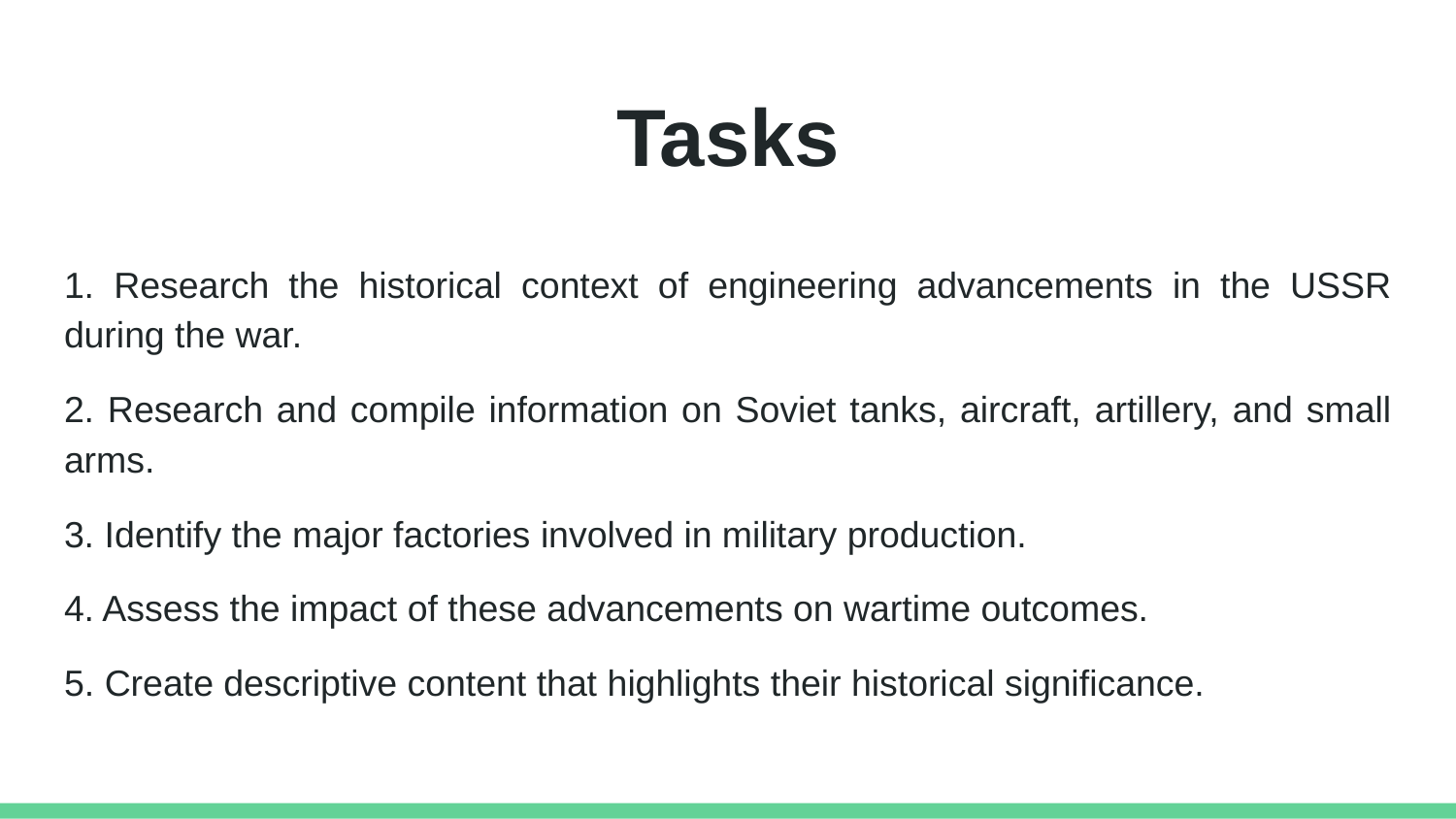

# Tasks
1. Research the historical context of engineering advancements in the USSR during the war.
2. Research and compile information on Soviet tanks, aircraft, artillery, and small arms.
3. Identify the major factories involved in military production.
4. Assess the impact of these advancements on wartime outcomes.
5. Create descriptive content that highlights their historical significance.

3